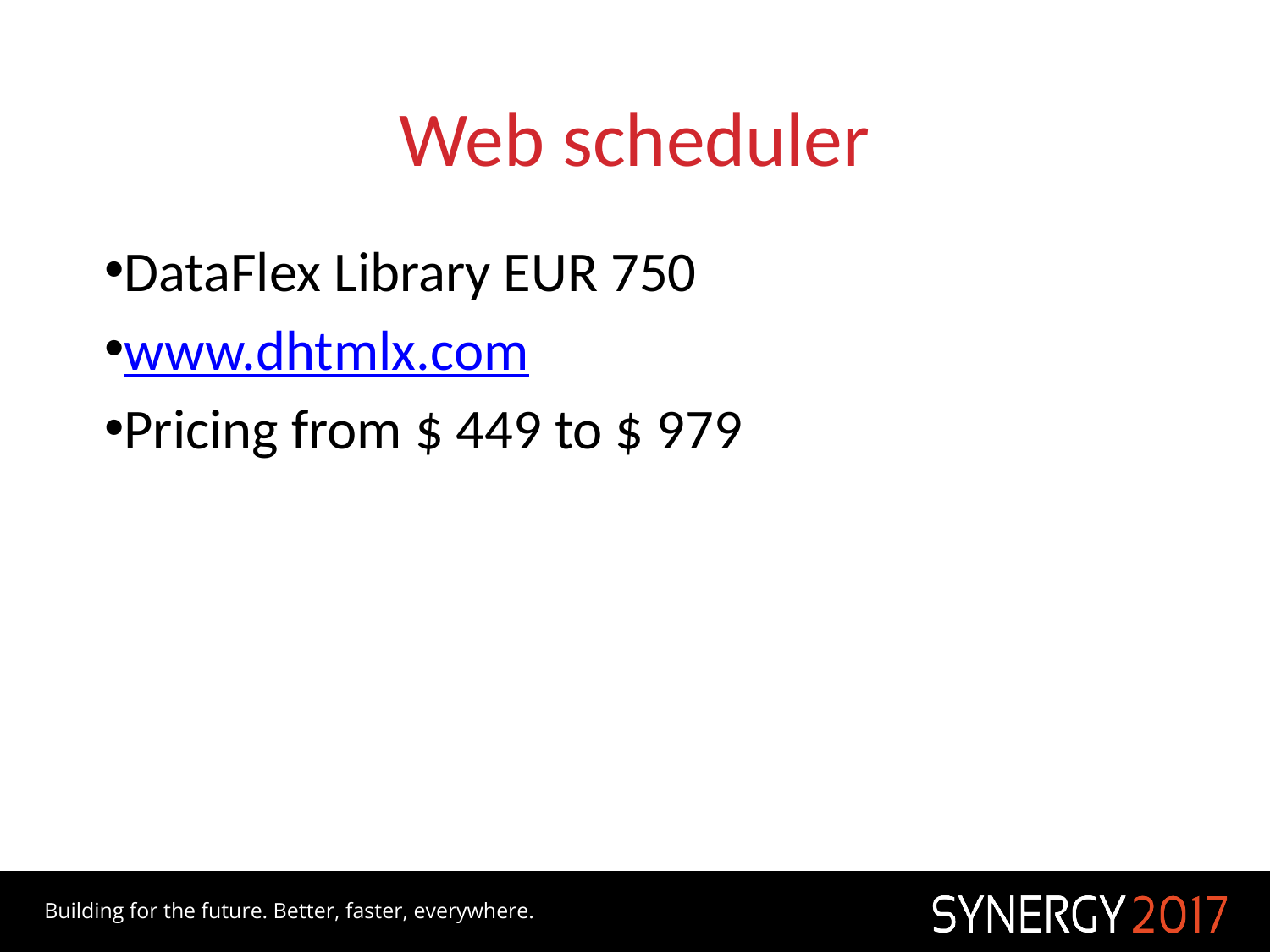

# Web scheduler
DataFlex Library EUR 750
www.dhtmlx.com
Pricing from $ 449 to $ 979